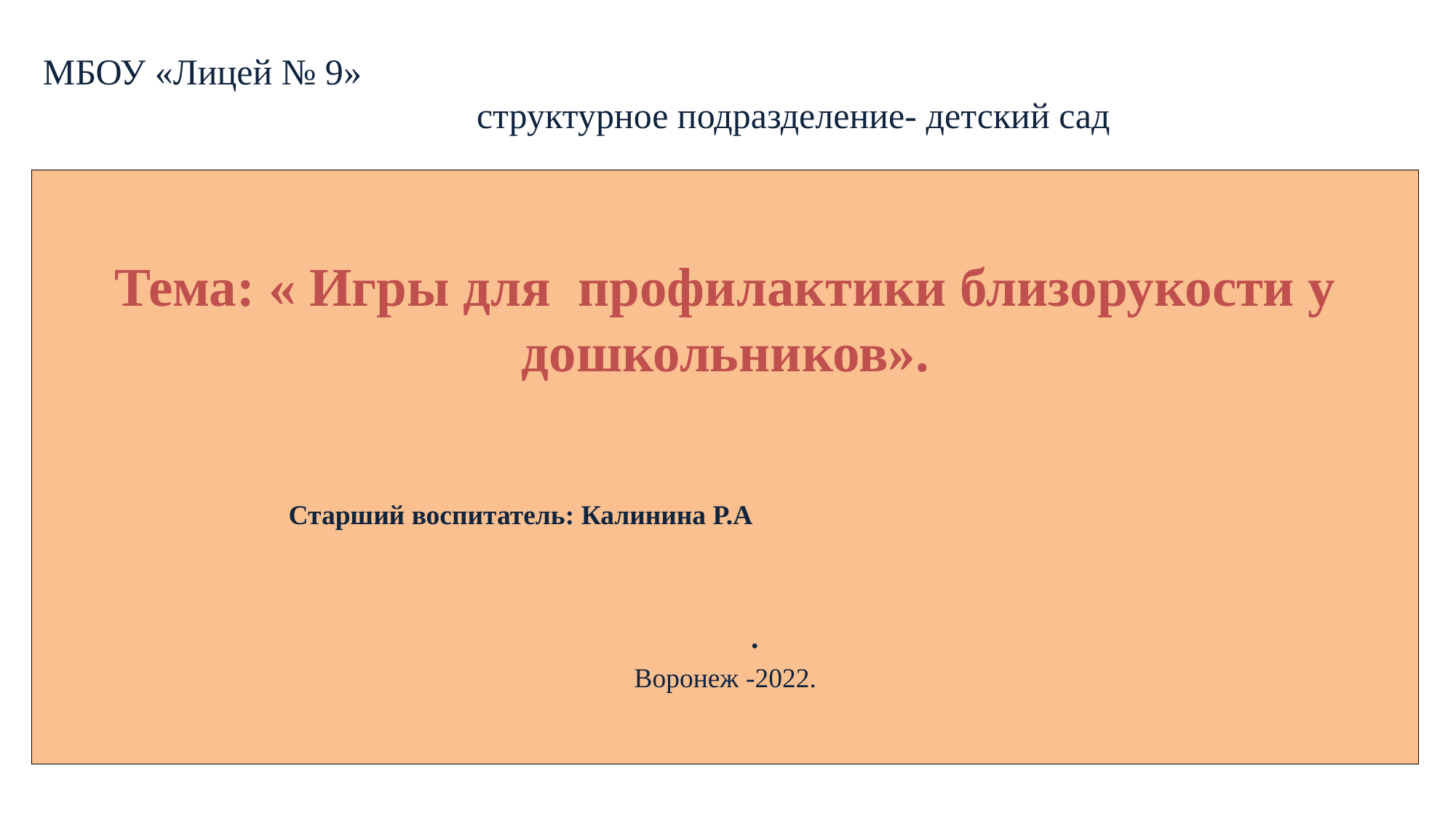

# МБОУ «Лицей № 9»                                                                                                                                   структурное подразделение- детский сад

Тема: « Игры для  профилактики близорукости у дошкольников».

 Старший воспитатель: Калинина Р.А

.
Воронеж -2022.